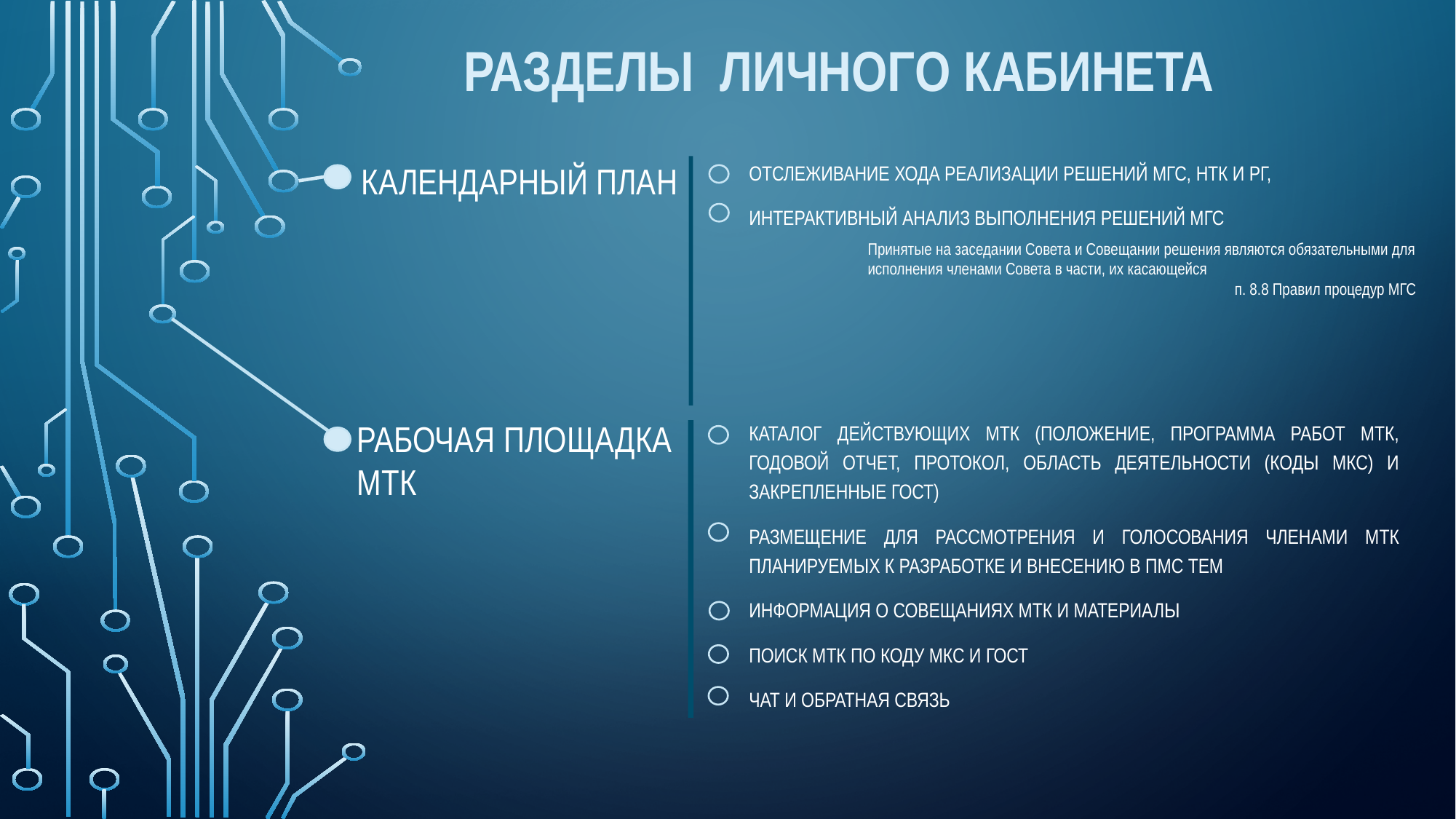

# Разделы  личного кабинета
Календарный план
отслеживание хода реализации решений МГС, НТК и РГ,
Интерактивный Анализ выполнения решений МГС

Принятые на заседании Совета и Совещании решения являются обязательными для исполнения членами Совета в части, их касающейся
п. 8.8 Правил процедур МГС
Каталог действующих МТК (Положение, Программа работ МТК, Годовой отчет, Протокол, область деятельности (коды МКС) и закрепленные ГОСТ)
Размещение для рассмотрения и голосования членами МТК планируемых к разработке и внесению в ПМС тем
Информация о совещаниях МТК и материалы
поиск МТК по коду МКС и ГОСТ
Чат и обратная связь

РАБОЧАЯ ПЛОЩАДКА МТК